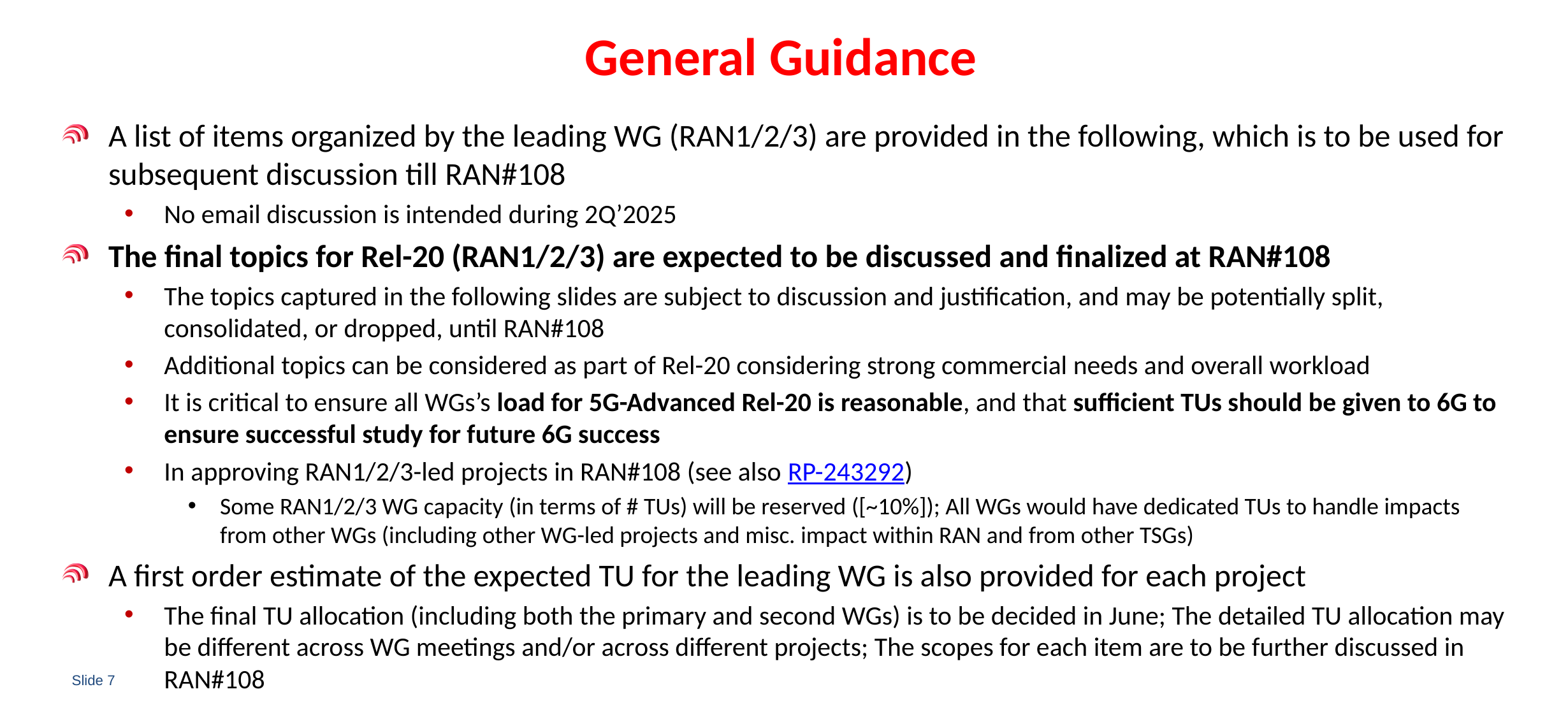

General Guidance
A list of items organized by the leading WG (RAN1/2/3) are provided in the following, which is to be used for subsequent discussion till RAN#108
No email discussion is intended during 2Q’2025
The final topics for Rel-20 (RAN1/2/3) are expected to be discussed and finalized at RAN#108
The topics captured in the following slides are subject to discussion and justification, and may be potentially split, consolidated, or dropped, until RAN#108
Additional topics can be considered as part of Rel-20 considering strong commercial needs and overall workload
It is critical to ensure all WGs’s load for 5G-Advanced Rel-20 is reasonable, and that sufficient TUs should be given to 6G to ensure successful study for future 6G success
In approving RAN1/2/3-led projects in RAN#108 (see also RP-243292)
Some RAN1/2/3 WG capacity (in terms of # TUs) will be reserved ([~10%]); All WGs would have dedicated TUs to handle impacts from other WGs (including other WG-led projects and misc. impact within RAN and from other TSGs)
A first order estimate of the expected TU for the leading WG is also provided for each project
The final TU allocation (including both the primary and second WGs) is to be decided in June; The detailed TU allocation may be different across WG meetings and/or across different projects; The scopes for each item are to be further discussed in RAN#108